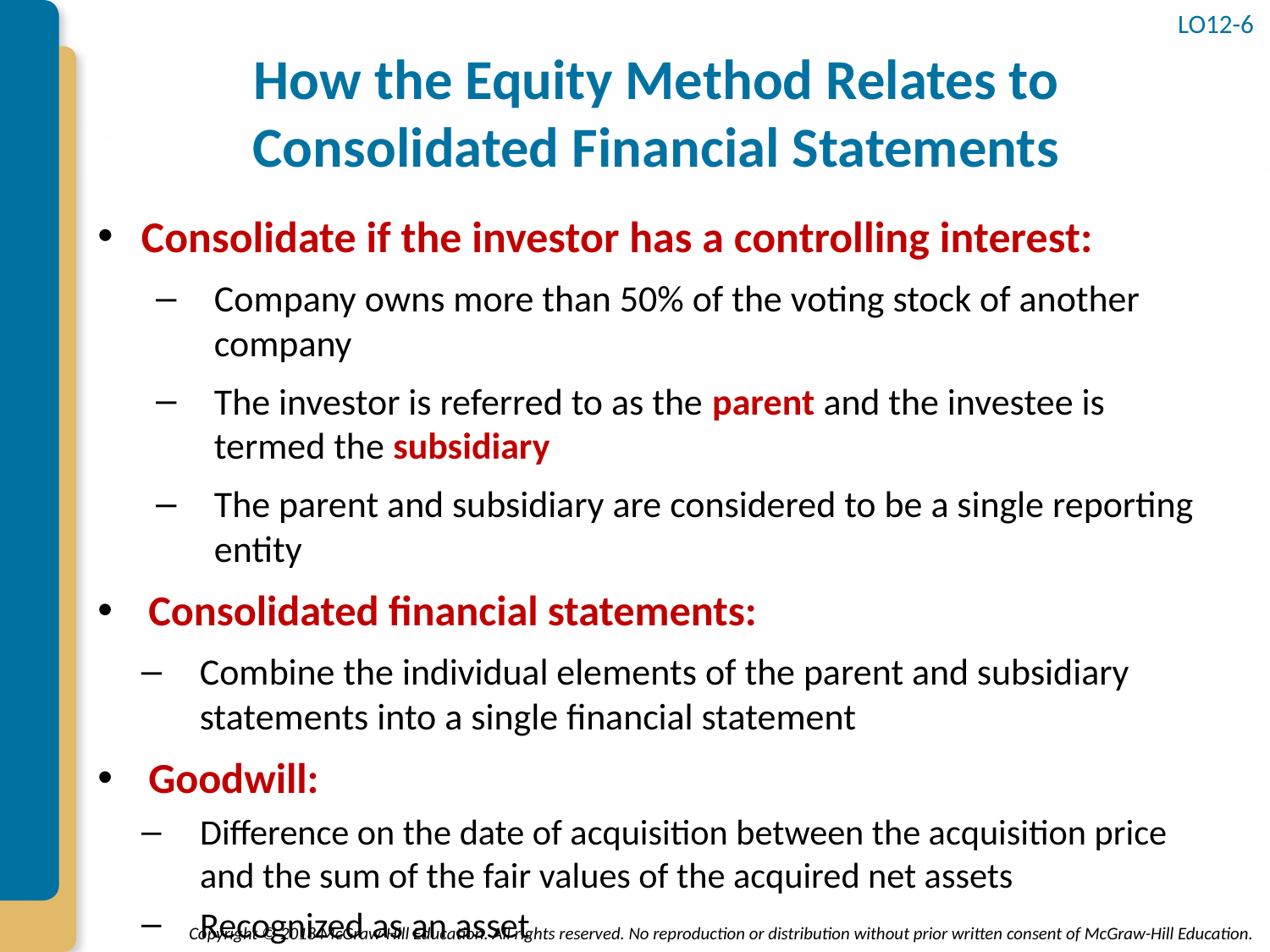

LO12-6
# How the Equity Method Relates to Consolidated Financial Statements
Consolidate if the investor has a controlling interest:
Company owns more than 50% of the voting stock of another company
The investor is referred to as the parent and the investee is termed the subsidiary
The parent and subsidiary are considered to be a single reporting entity
Consolidated financial statements:
Combine the individual elements of the parent and subsidiary statements into a single financial statement
Goodwill:
Difference on the date of acquisition between the acquisition price and the sum of the fair values of the acquired net assets
Recognized as an asset